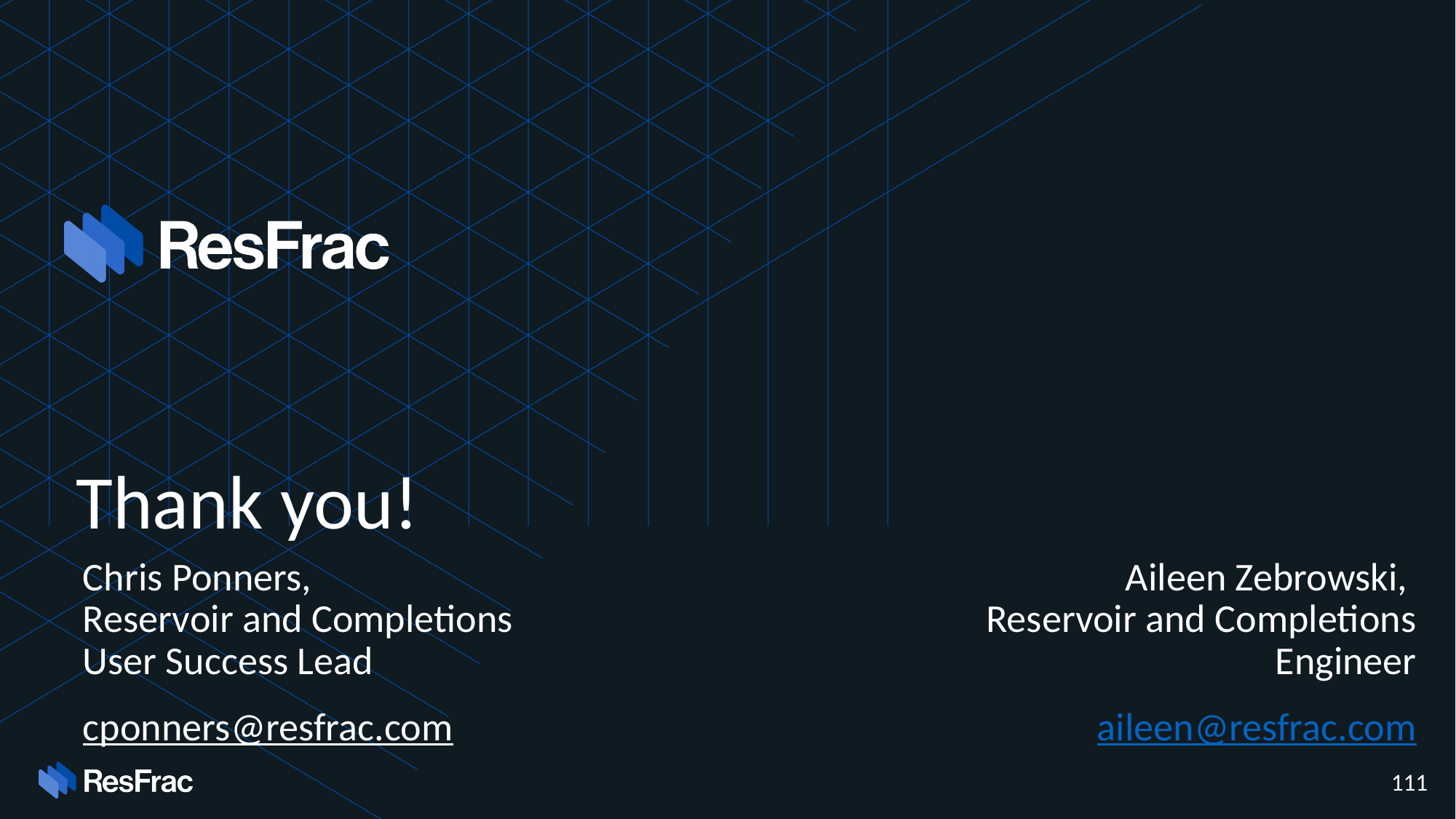

# Thank you!
Chris Ponners,
Reservoir and Completions User Success Lead
cponners@resfrac.com
Aileen Zebrowski,
Reservoir and Completions Engineer
aileen@resfrac.com
111